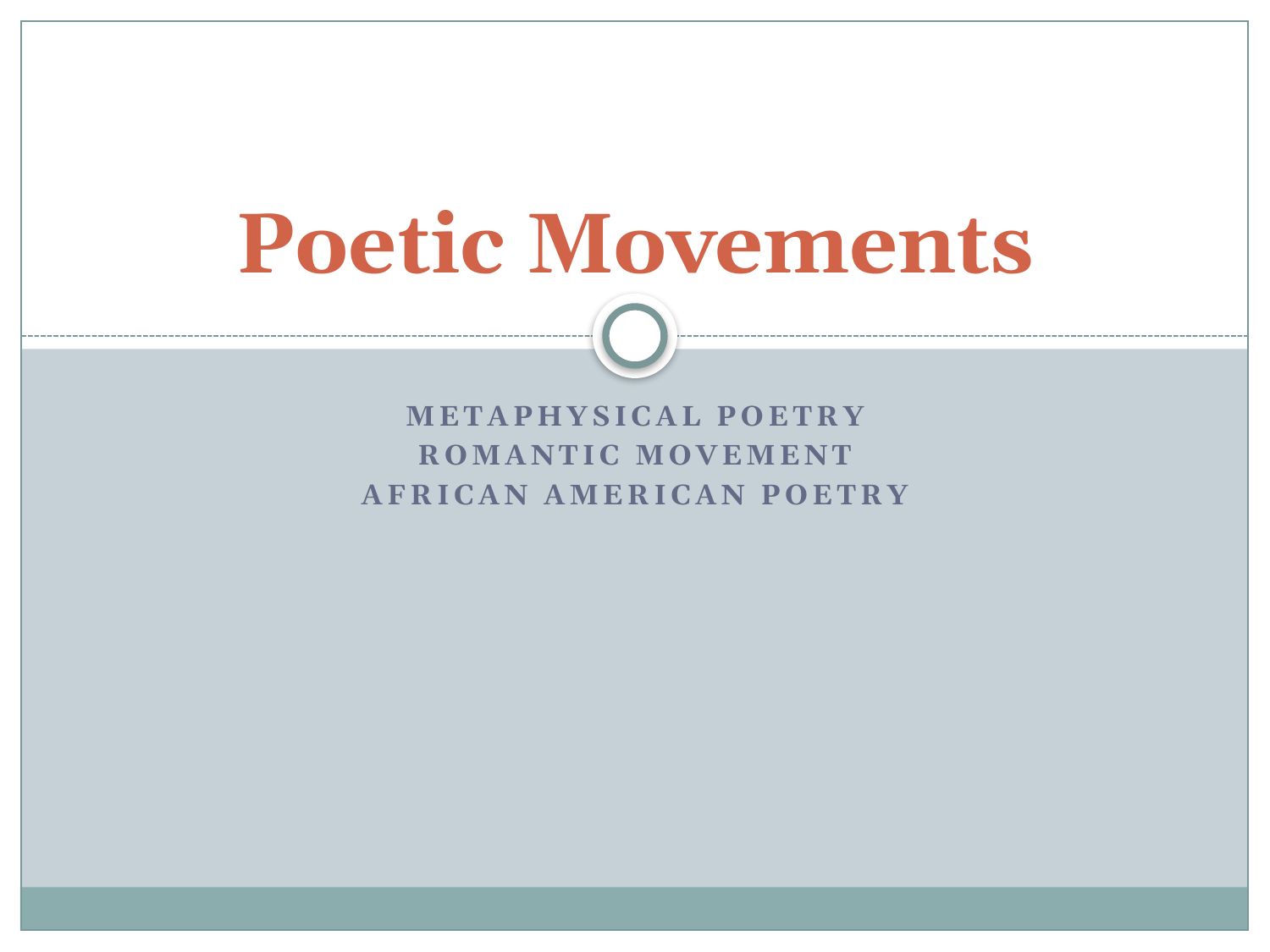

# Poetic Movements
Metaphysical poetry
Romantic movement
African American poetry